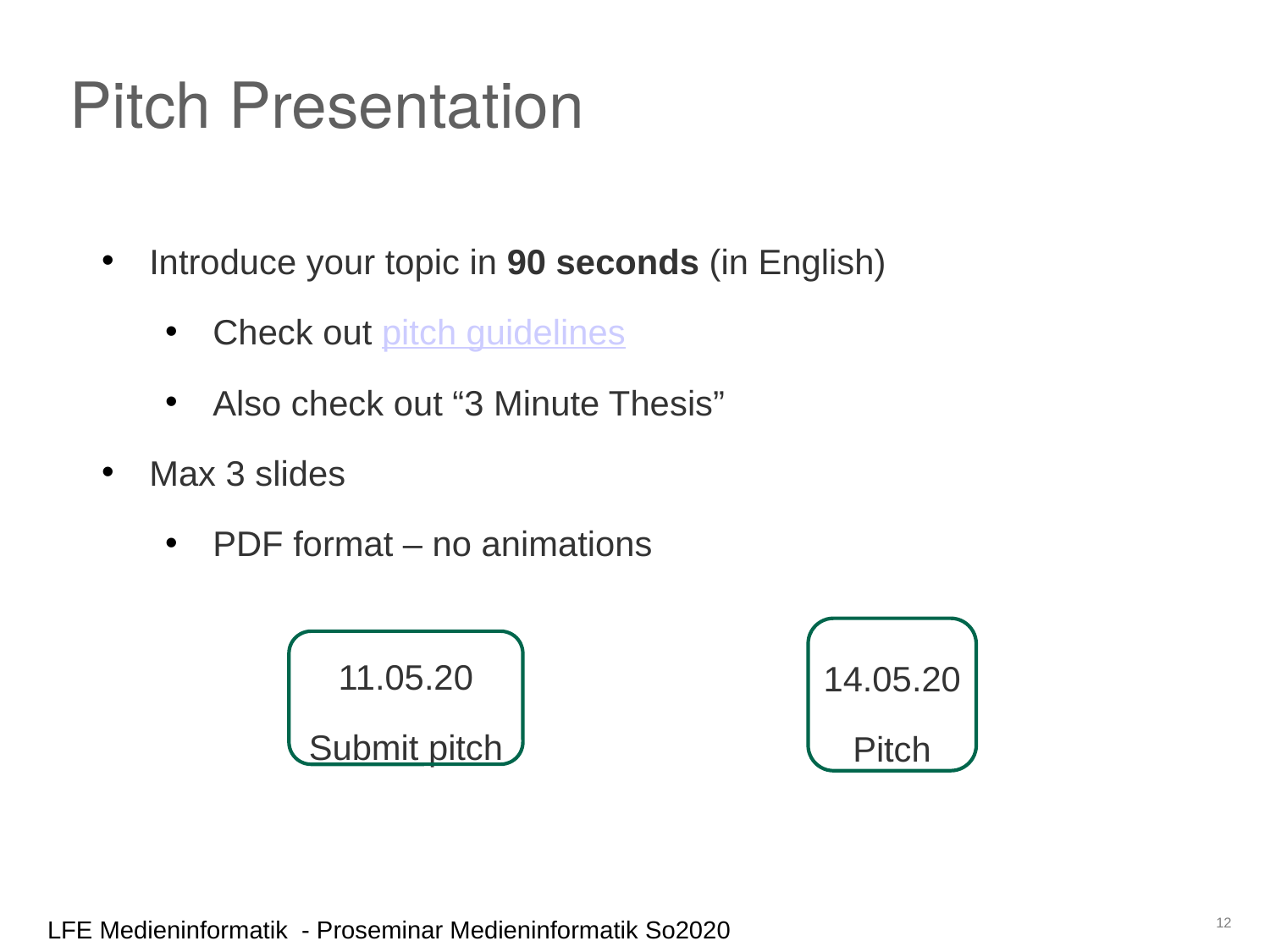

Pitch Presentation
Introduce your topic in 90 seconds (in English)
Check out pitch guidelines
Also check out “3 Minute Thesis”
Max 3 slides
PDF format – no animations

11.05.20
Submit pitch
14.05.20
Pitch

12